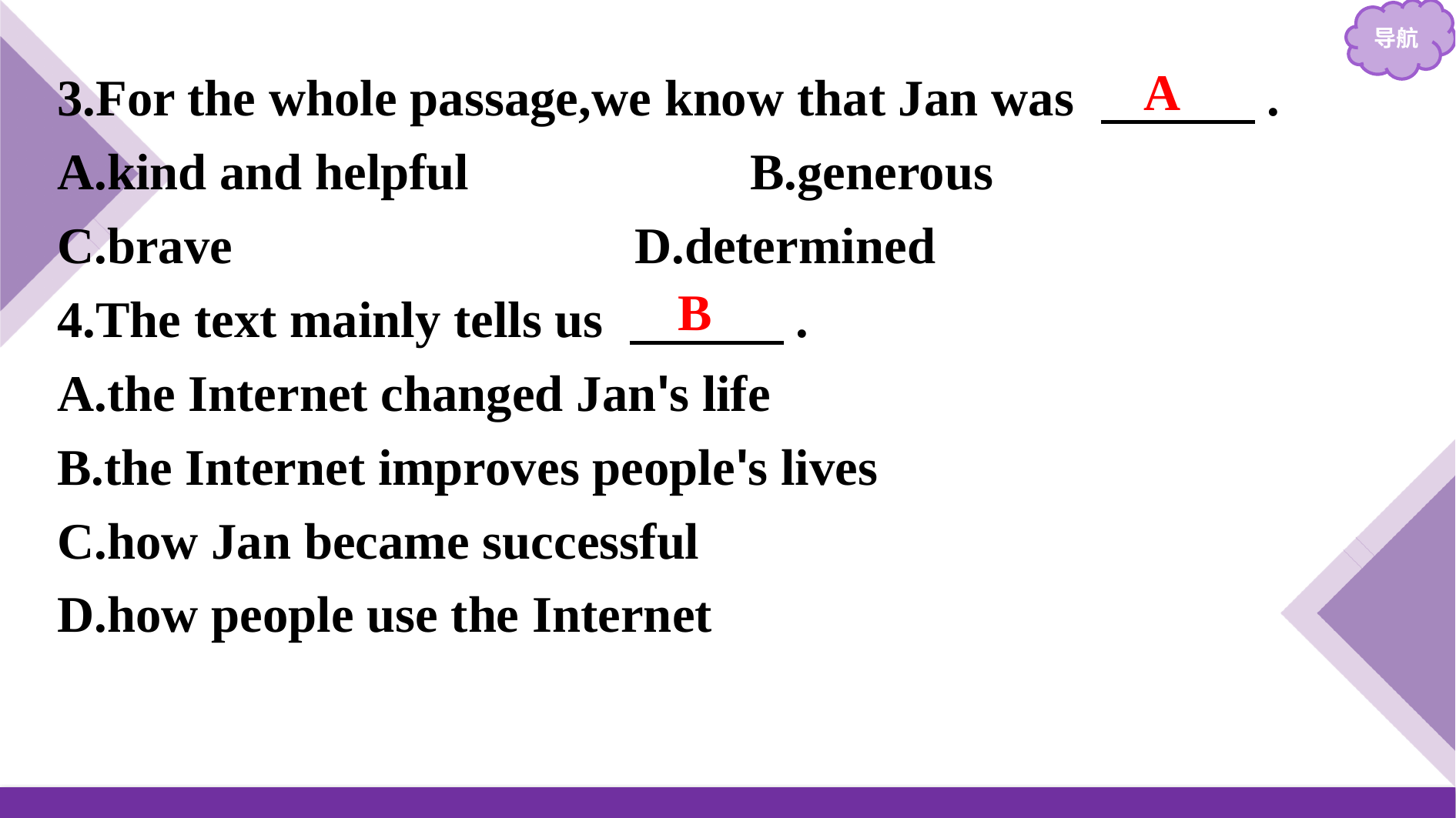

3.For the whole passage,we know that Jan was 　　　.
A.kind and helpful　　　	B.generous
C.brave					D.determined
4.The text mainly tells us 　　　.
A.the Internet changed Jan's life
B.the Internet improves people's lives
C.how Jan became successful
D.how people use the Internet
A
B